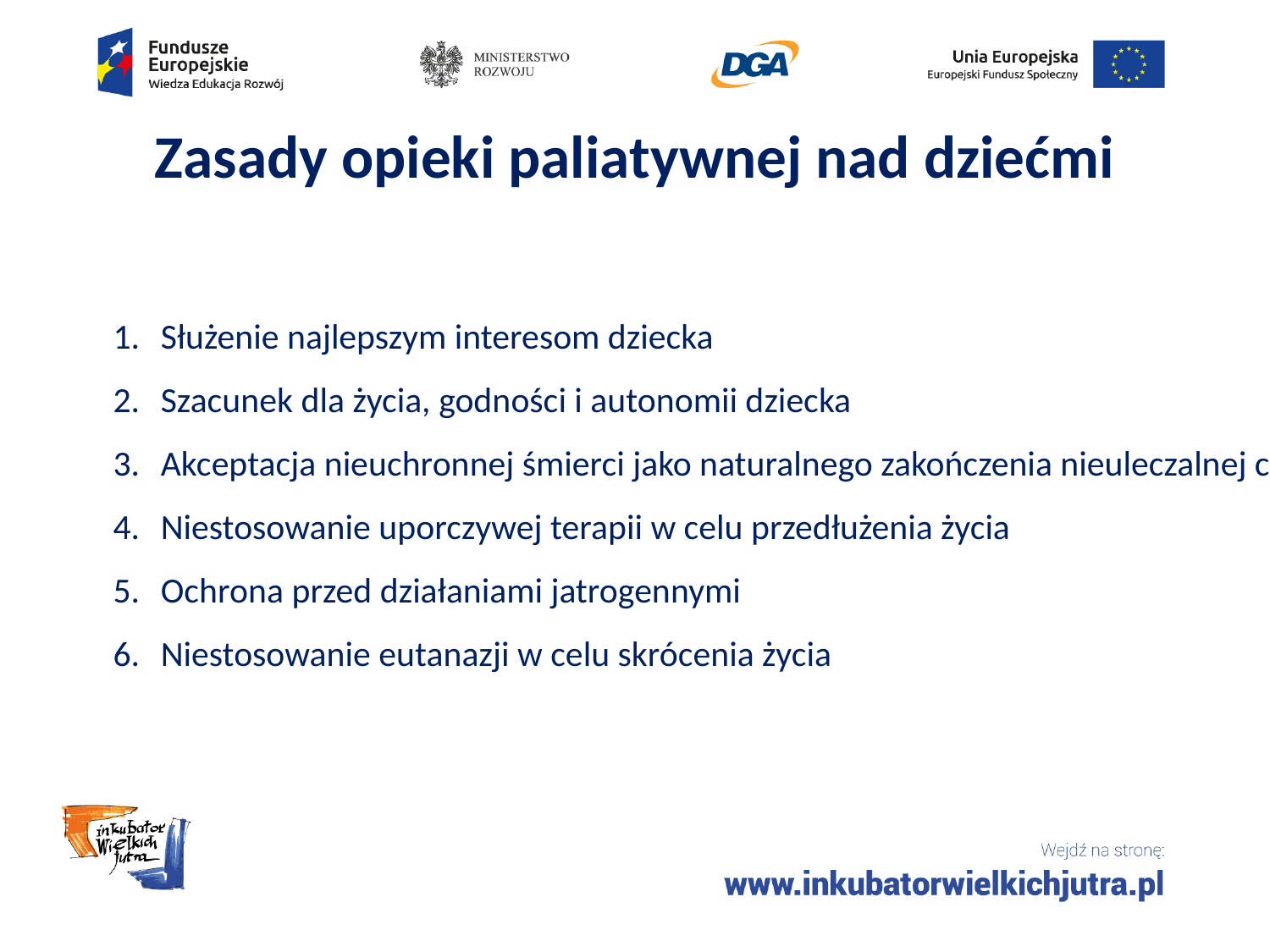

# Zasady opieki paliatywnej nad dziećmi
Służenie najlepszym interesom dziecka
Szacunek dla życia, godności i autonomii dziecka
Akceptacja nieuchronnej śmierci jako naturalnego zakończenia nieuleczalnej choroby
Niestosowanie uporczywej terapii w celu przedłużenia życia
Ochrona przed działaniami jatrogennymi
Niestosowanie eutanazji w celu skrócenia życia